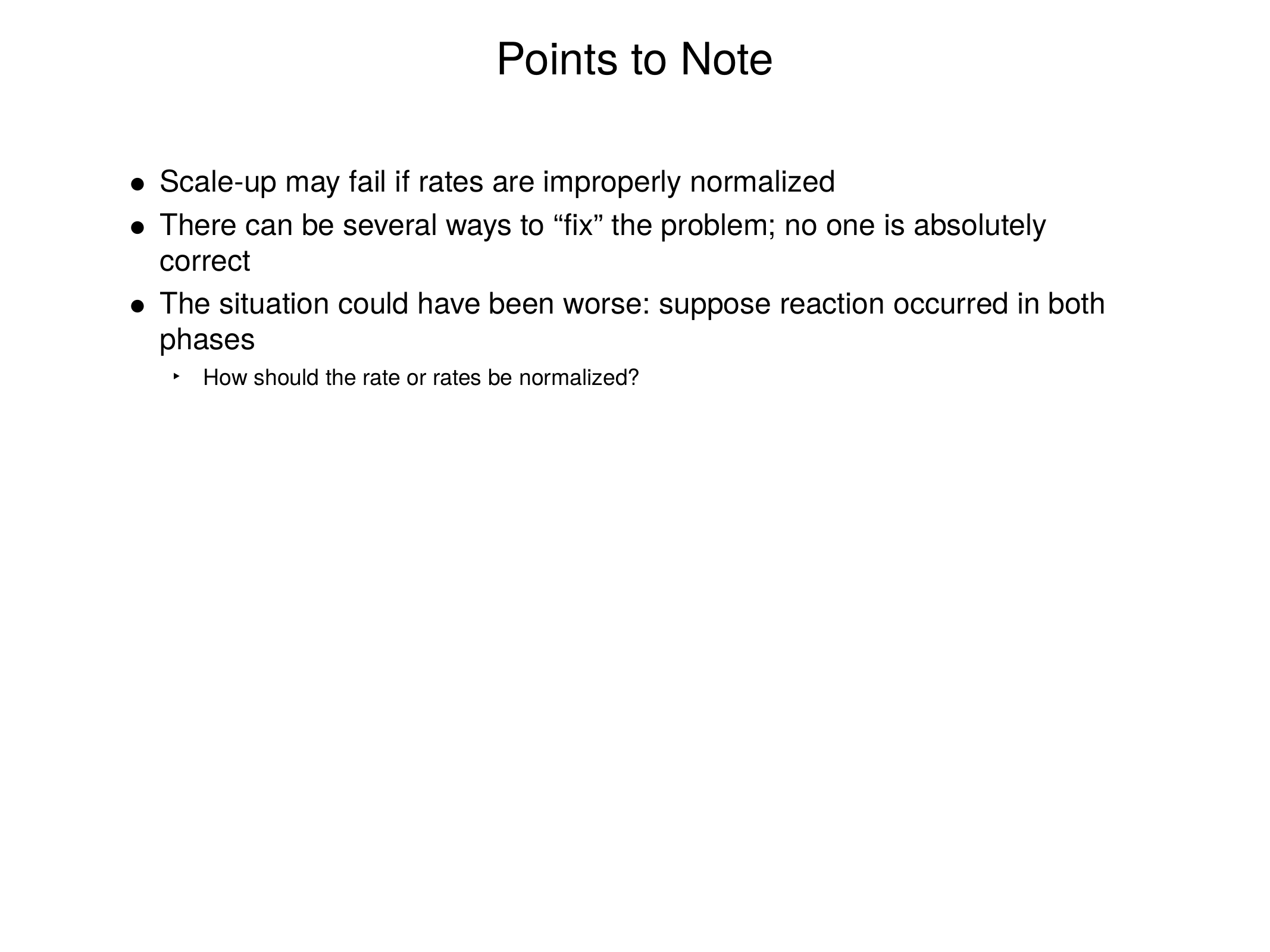

# Points to Note
Scale-up may fail if rates are improperly normalized
There can be several ways to “fix” the problem; no one is absolutely correct
The situation could have been worse: suppose reaction occurred in both phases
How should the rate or rates be normalized?